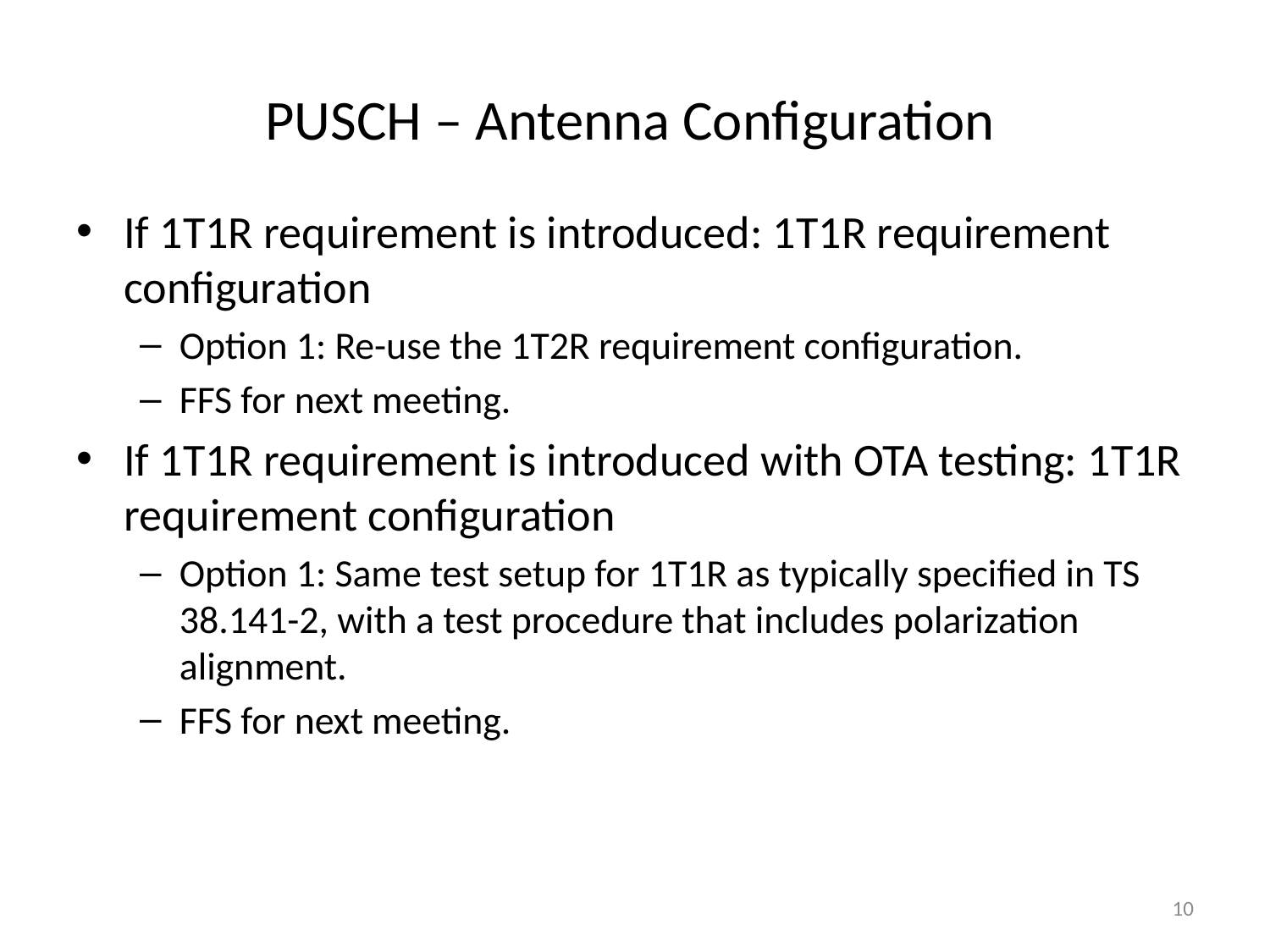

# PUSCH – Antenna Configuration
If 1T1R requirement is introduced: 1T1R requirement configuration
Option 1: Re-use the 1T2R requirement configuration.
FFS for next meeting.
If 1T1R requirement is introduced with OTA testing: 1T1R requirement configuration
Option 1: Same test setup for 1T1R as typically specified in TS 38.141-2, with a test procedure that includes polarization alignment.
FFS for next meeting.

10